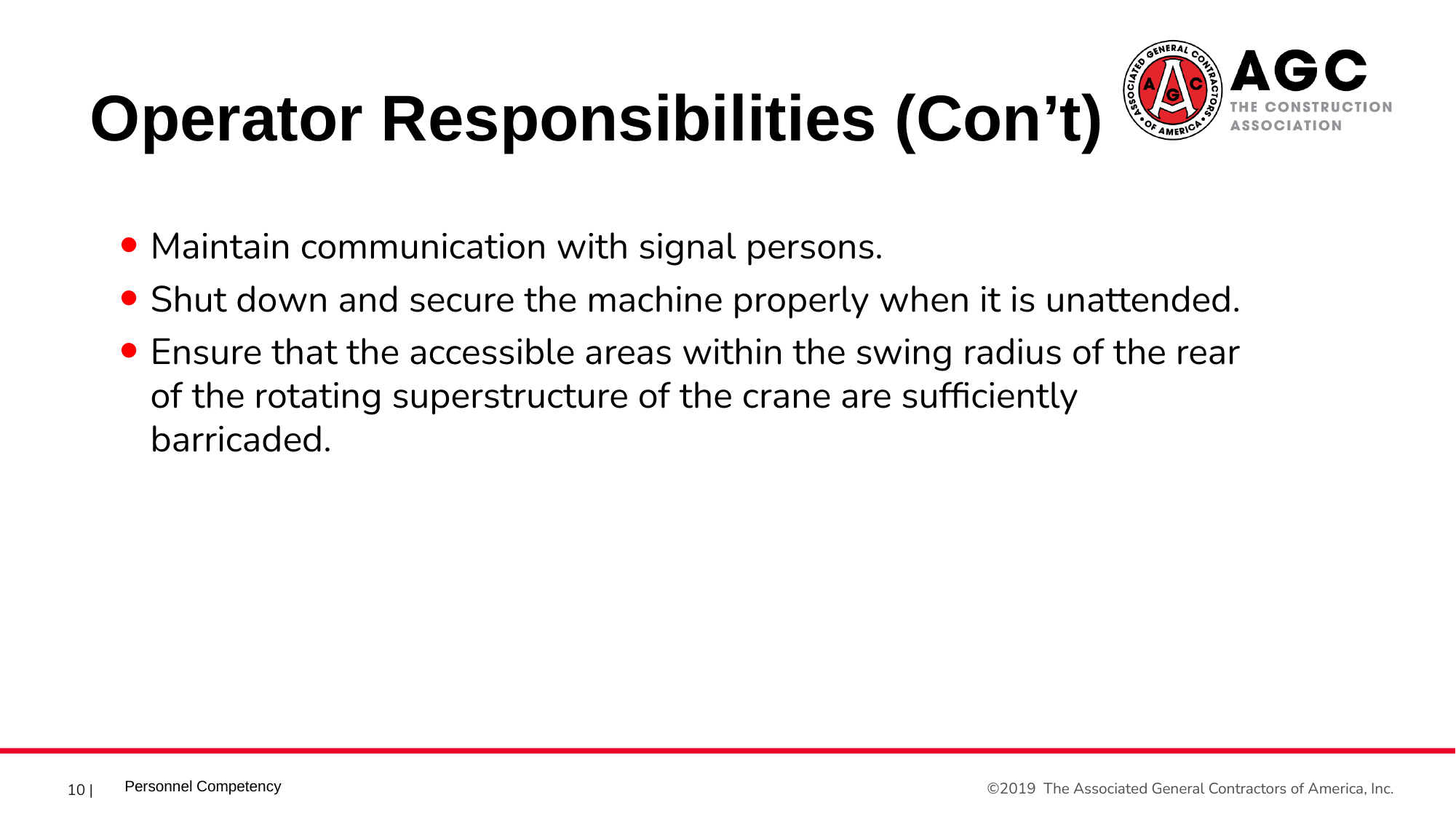

Operator Responsibilities (Con’t)

Maintain communication with signal persons.
Shut down and secure the machine properly when it is unattended.
Ensure that the accessible areas within the swing radius of the rear of the rotating superstructure of the crane are sufficiently barricaded.
Personnel Competency